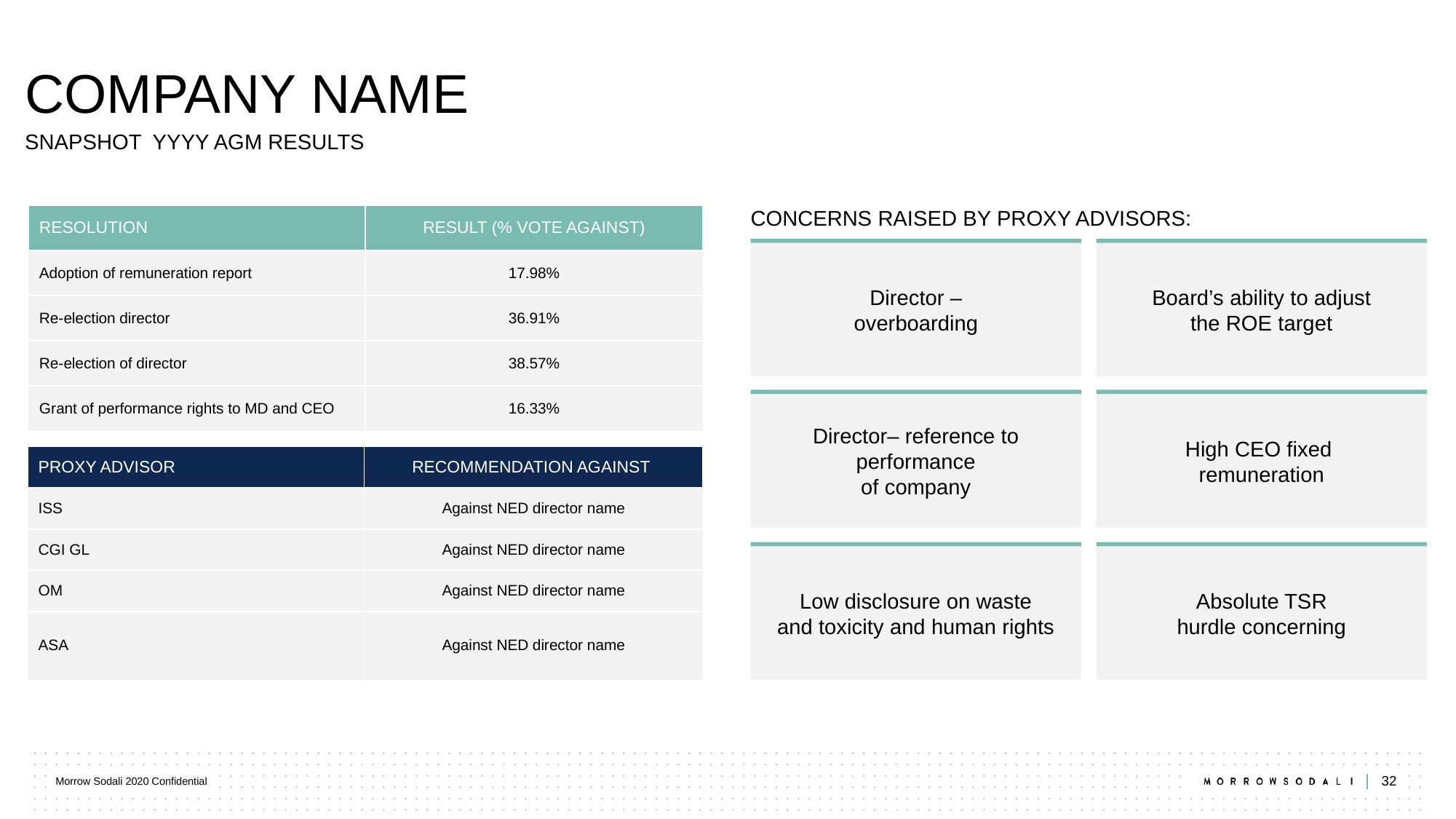

# COMPANY NAME
SNAPSHOT  YYYY AGM RESULTS
| RESOLUTION | RESULT (% VOTE AGAINST) |
| --- | --- |
| Adoption of remuneration report | 17.98% |
| Re-election director | 36.91% |
| Re-election of director | 38.57% |
| Grant of performance rights to MD and CEO | 16.33% |
CONCERNS RAISED BY PROXY ADVISORS:

Director –
overboarding
Board’s ability to adjust
the ROE target

Director– reference to performance
of company
High CEO fixed
remuneration

Low disclosure on waste
and toxicity and human rights
Absolute TSR
hurdle concerning
| PROXY ADVISOR | RECOMMENDATION AGAINST |
| --- | --- |
| ISS | Against NED director name |
| CGI GL | Against NED director name |
| OM | Against NED director name |
| ASA | Against NED director name |